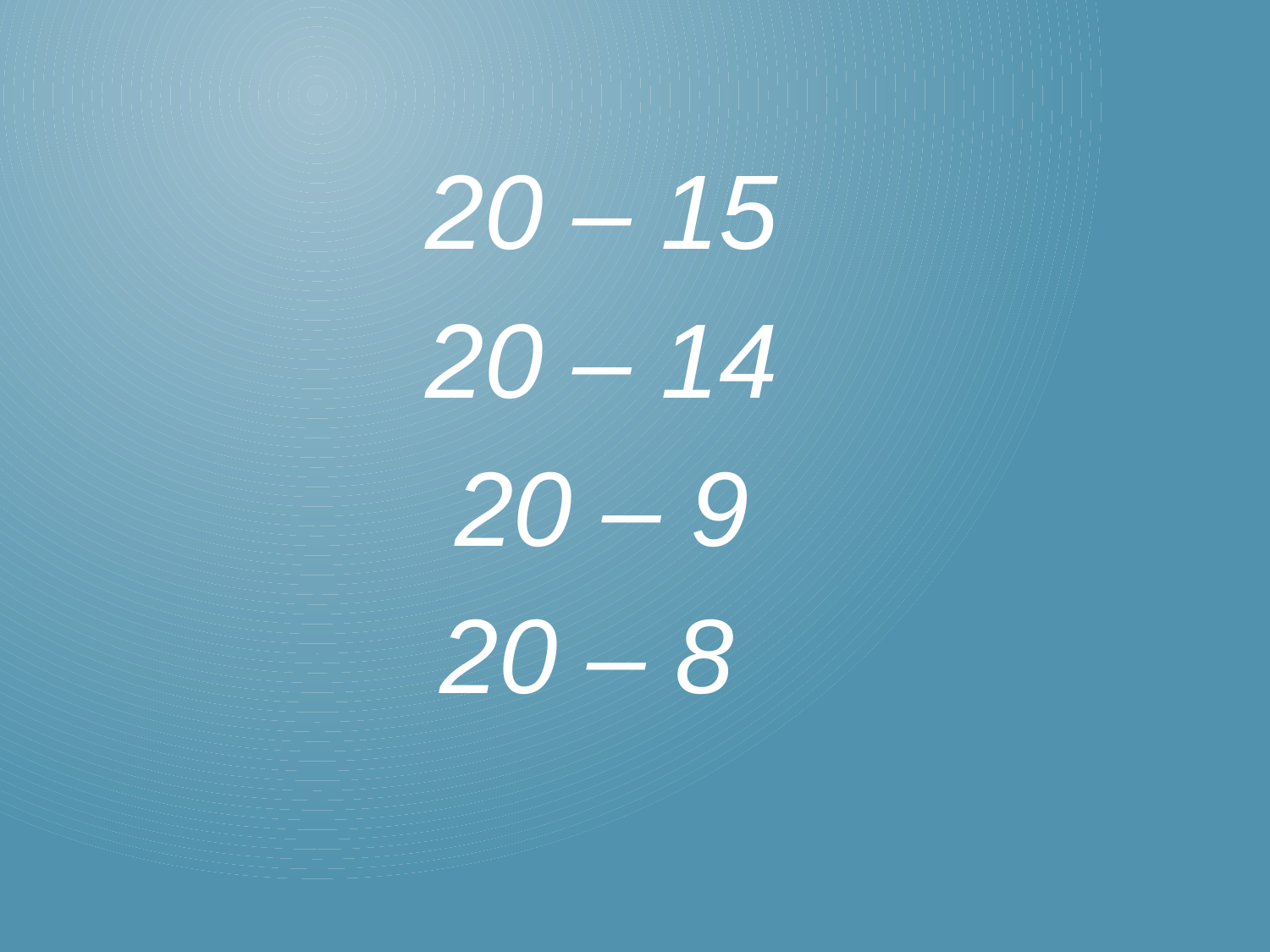

20 – 15
20 – 14
20 – 9
20 – 8